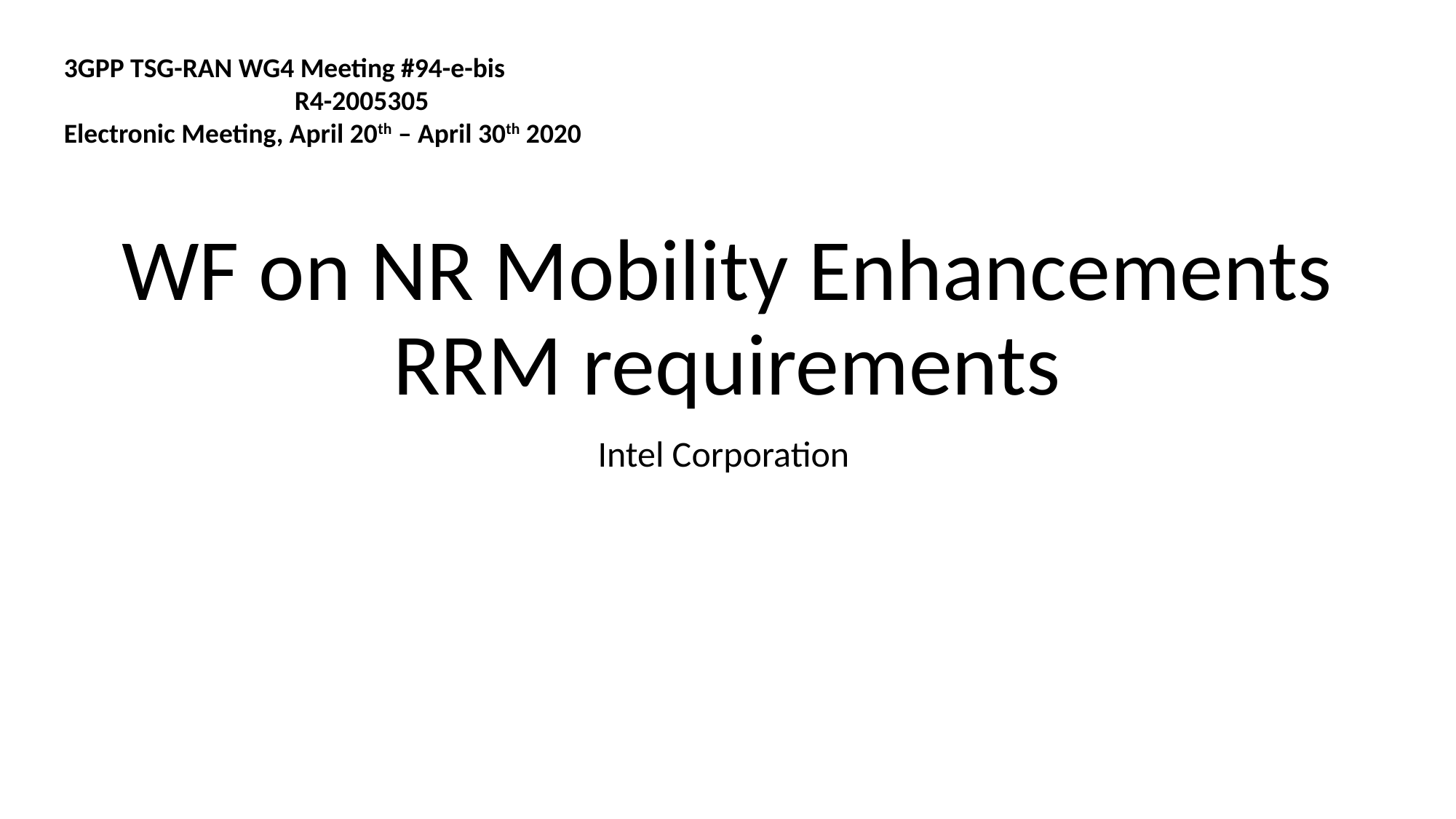

3GPP TSG-RAN WG4 Meeting #94-e-bis                             	            								  R4-2005305
Electronic Meeting, April 20th – April 30th 2020

# WF on NR Mobility Enhancements RRM requirements
Intel Corporation